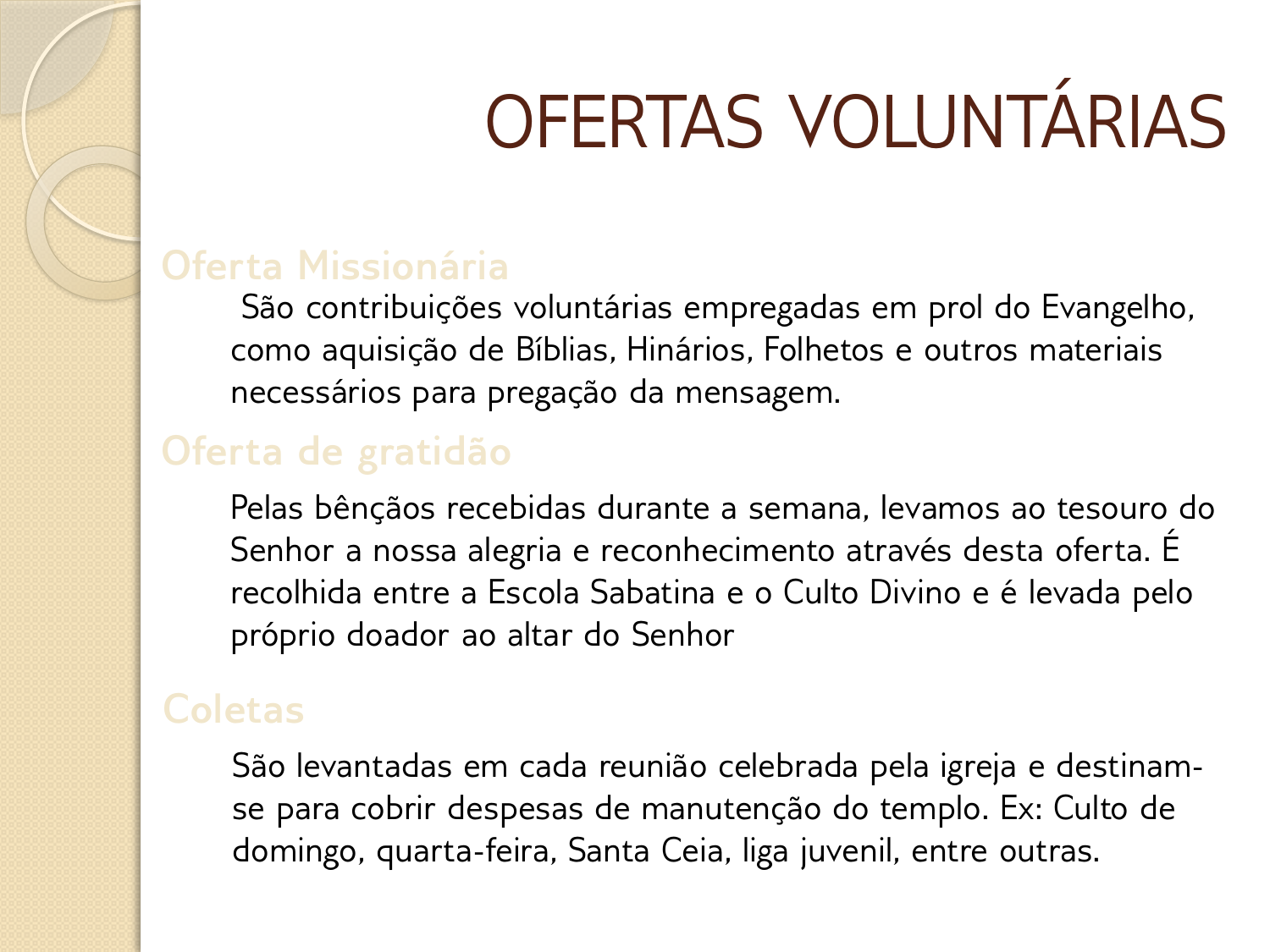

# OFERTAS VOLUNTÁRIAS
Oferta Missionária
 São contribuições voluntárias empregadas em prol do Evangelho, como aquisição de Bíblias, Hinários, Folhetos e outros materiais necessários para pregação da mensagem.

Oferta de gratidão
Pelas bênçãos recebidas durante a semana, levamos ao tesouro do Senhor a nossa alegria e reconhecimento através desta oferta. É recolhida entre a Escola Sabatina e o Culto Divino e é levada pelo próprio doador ao altar do Senhor
Coletas
São levantadas em cada reunião celebrada pela igreja e destinam-se para cobrir despesas de manutenção do templo. Ex: Culto de domingo, quarta-feira, Santa Ceia, liga juvenil, entre outras.